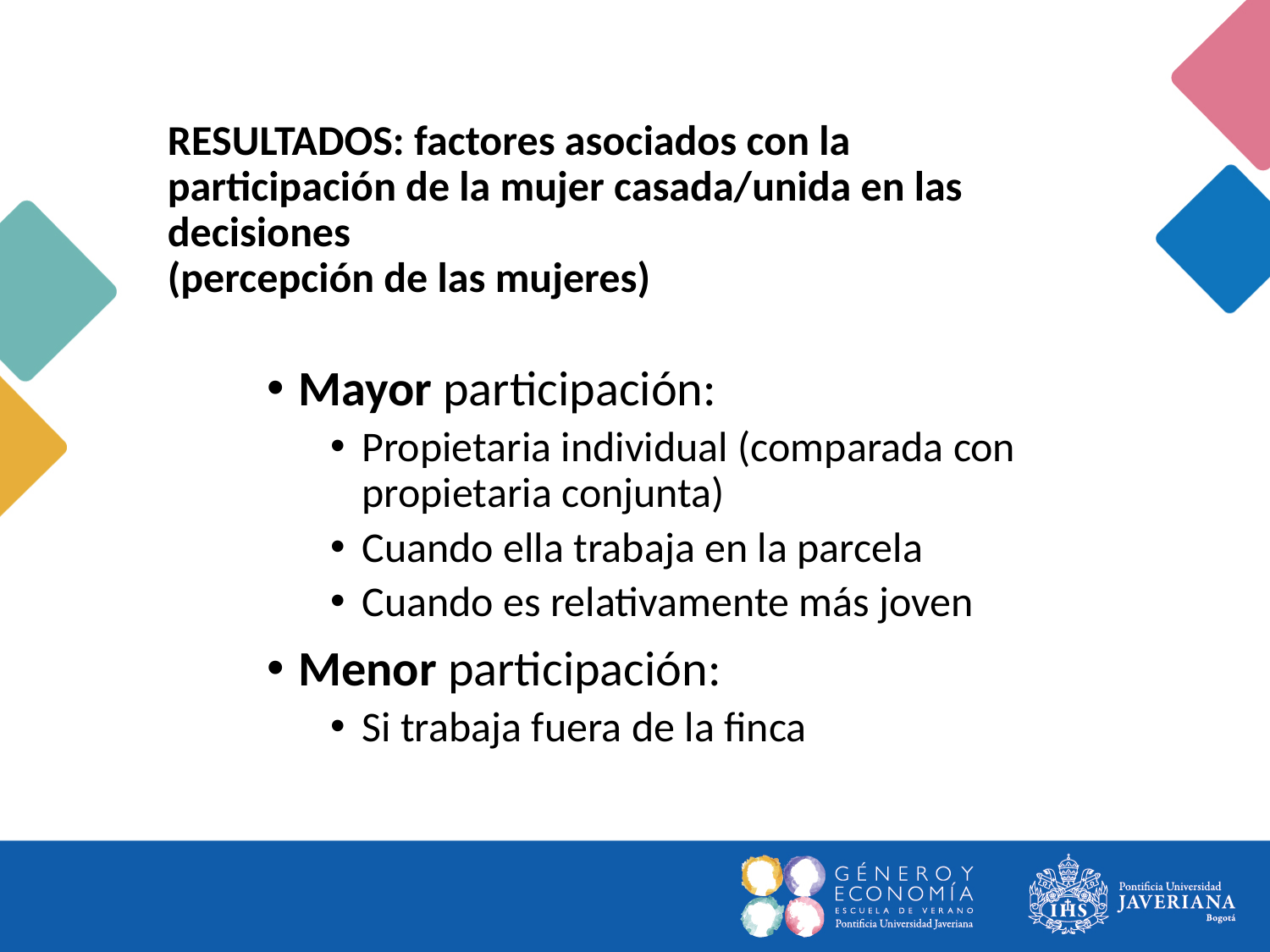

# RESULTADOS: factores asociados con la participación de la mujer casada/unida en las decisiones (percepción de las mujeres)
Mayor participación:
Propietaria individual (comparada con propietaria conjunta)
Cuando ella trabaja en la parcela
Cuando es relativamente más joven
Menor participación:
Si trabaja fuera de la finca